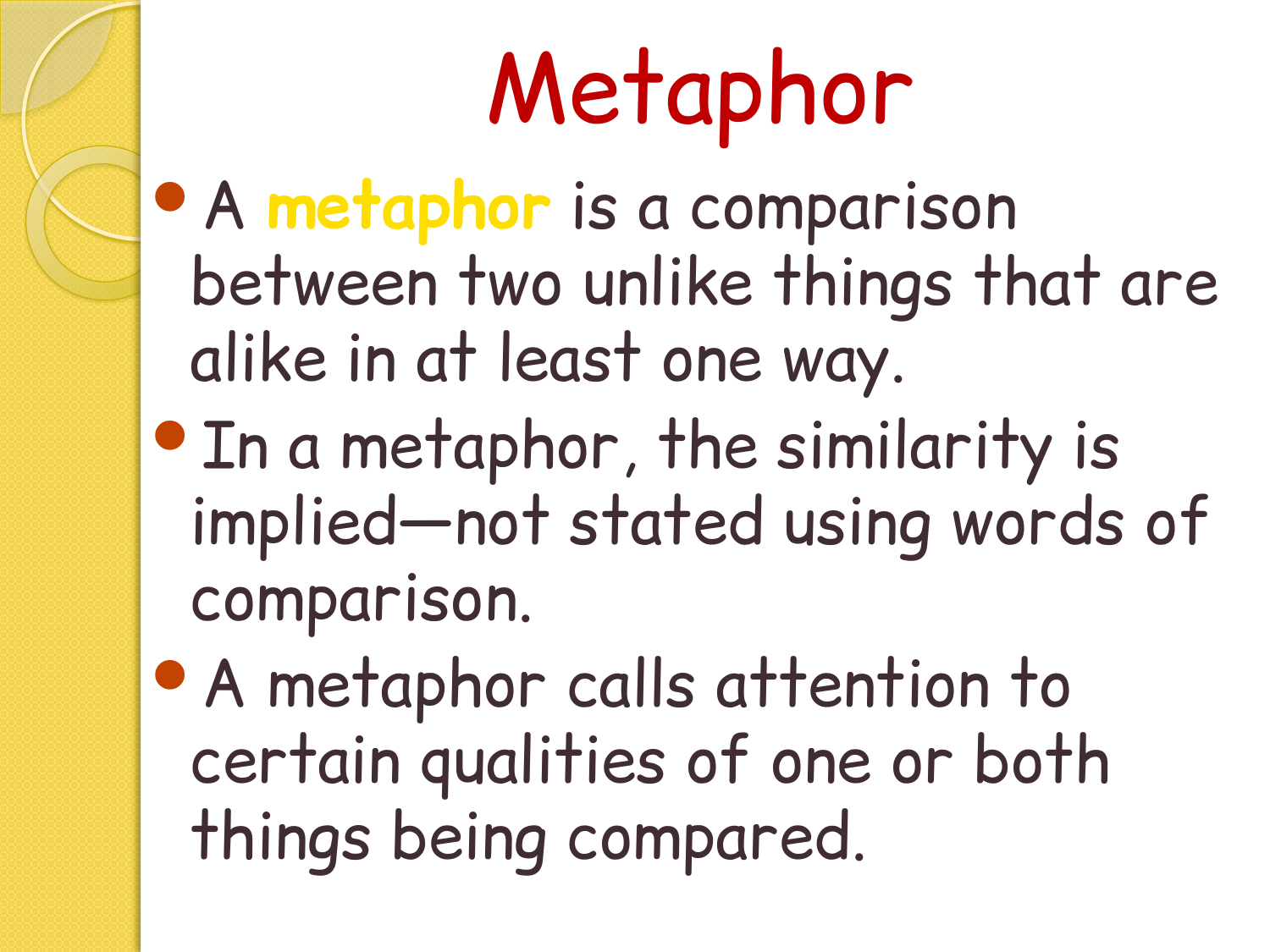

# Metaphor
A metaphor is a comparison between two unlike things that are alike in at least one way.
In a metaphor, the similarity is implied—not stated using words of comparison.
A metaphor calls attention to certain qualities of one or both things being compared.